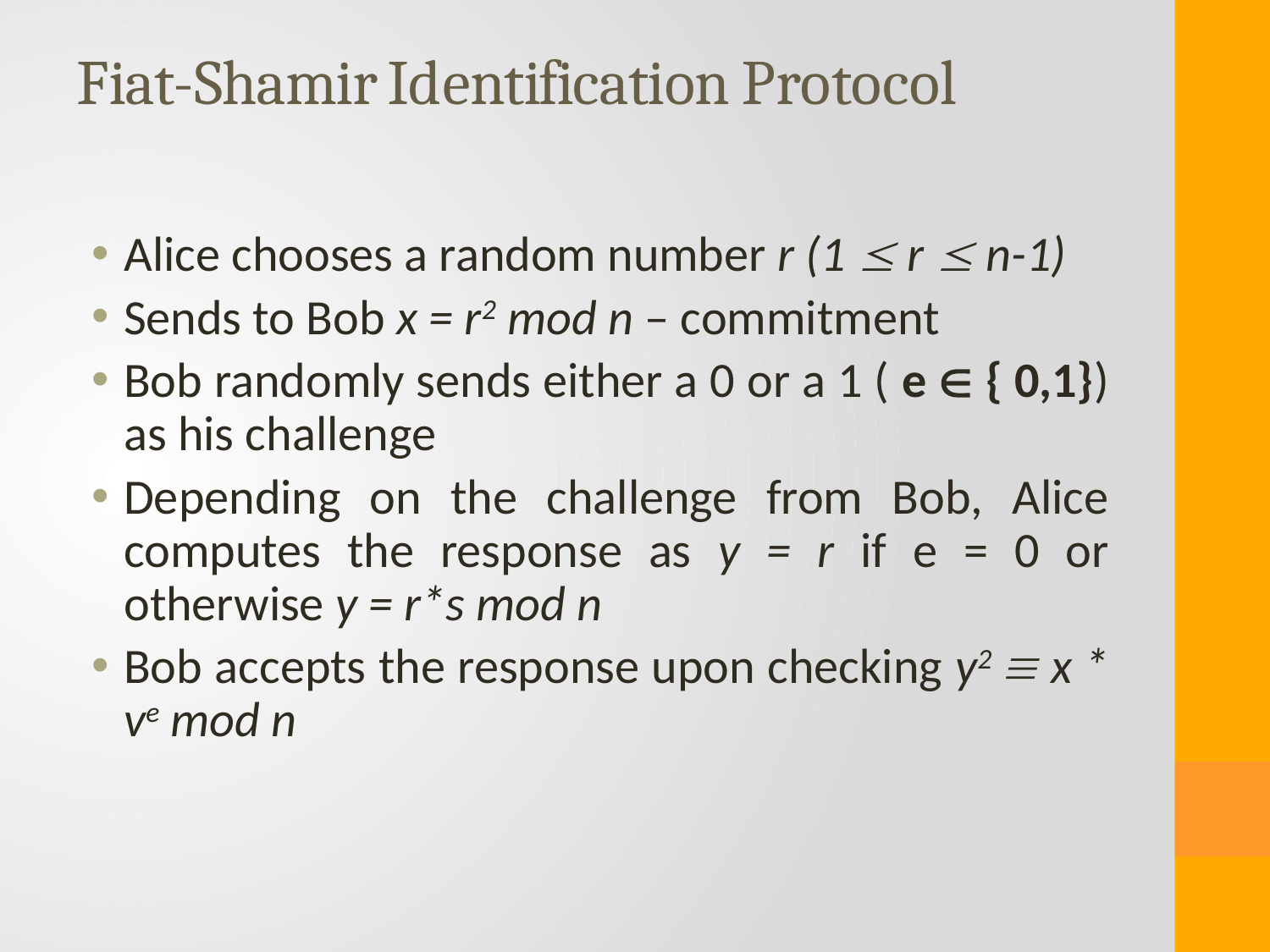

# Fiat-Shamir Identification Protocol
Alice chooses a random number r (1 ≤ r ≤ n-1)
Sends to Bob x = r2 mod n – commitment
Bob randomly sends either a 0 or a 1 ( e ∈ { 0,1}) as his challenge
Depending on the challenge from Bob, Alice computes the response as y = r if e = 0 or otherwise y = r*s mod n
Bob accepts the response upon checking y2 ≡ x * ve mod n